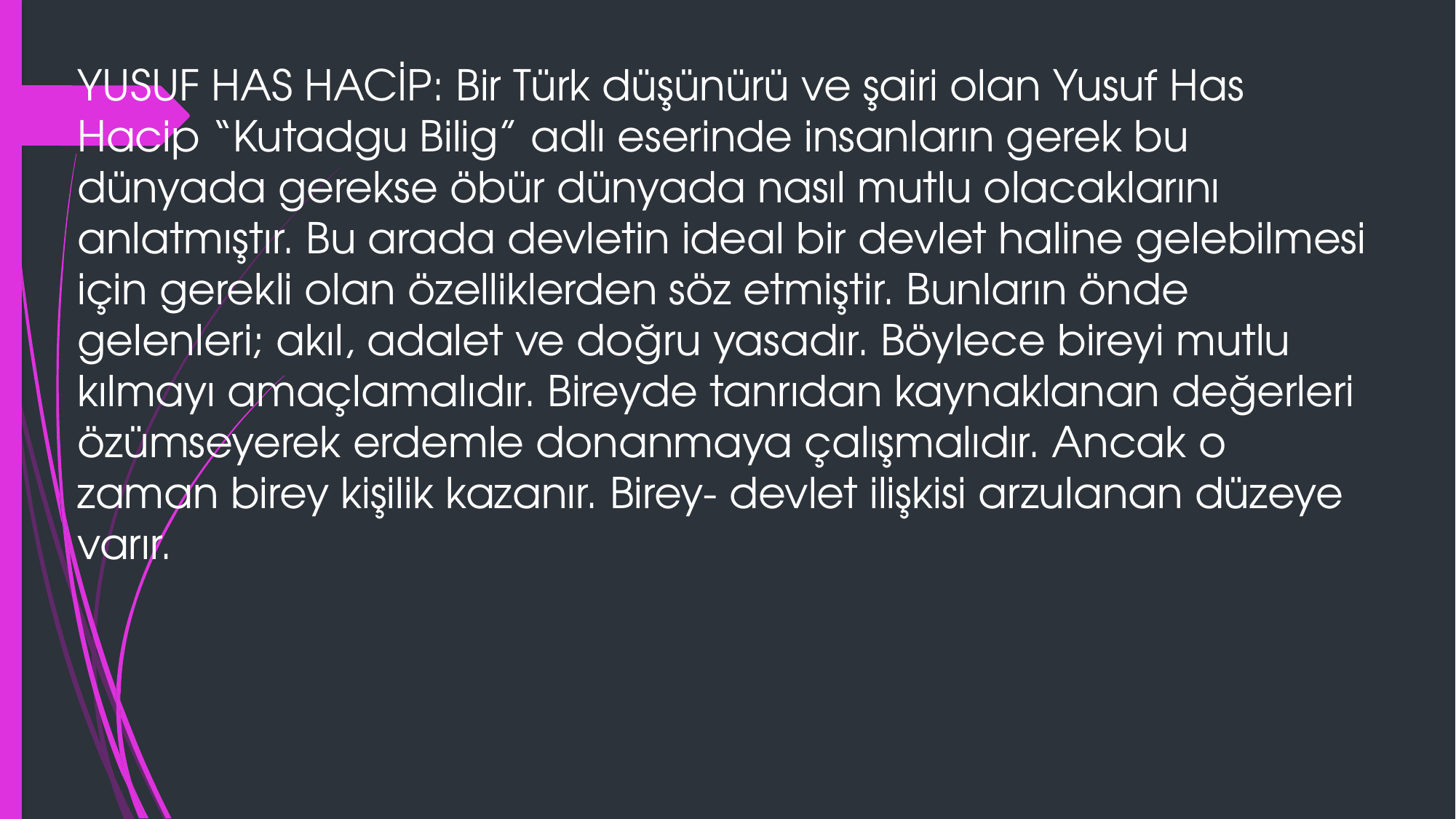

YUSUF HAS HACİP: Bir Türk düşünürü ve şairi olan Yusuf Has Hacip “Kutadgu Bilig” adlı eserinde insanların gerek bu dünyada gerekse öbür dünyada nasıl mutlu olacaklarını anlatmıştır. Bu arada devletin ideal bir devlet haline gelebilmesi için gerekli olan özelliklerden söz etmiştir. Bunların önde gelenleri; akıl, adalet ve doğru yasadır. Böylece bireyi mutlu kılmayı amaçlamalıdır. Bireyde tanrıdan kaynaklanan değerleri özümseyerek erdemle donanmaya çalışmalıdır. Ancak o zaman birey kişilik kazanır. Birey- devlet ilişkisi arzulanan düzeye varır.